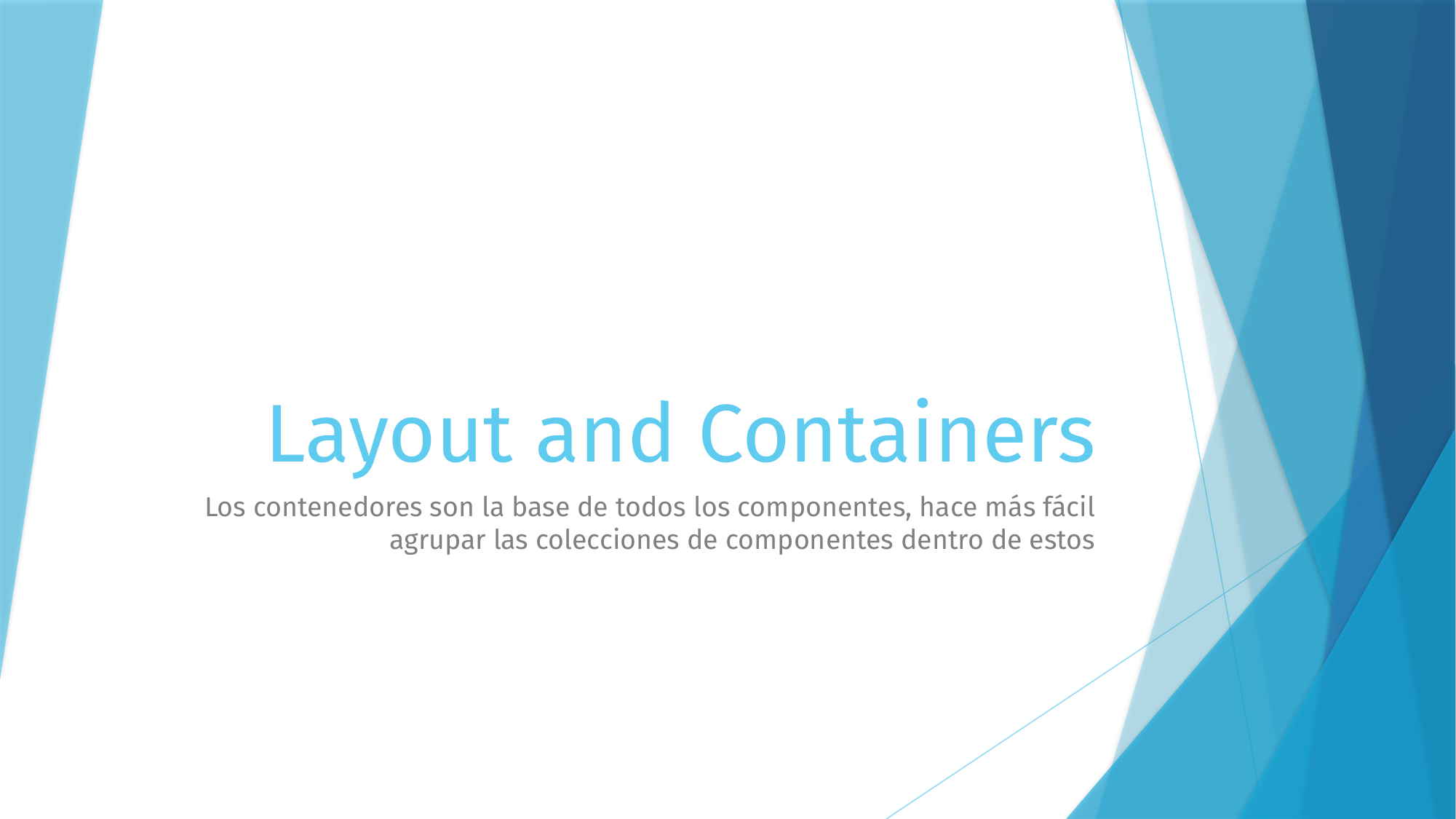

# Layout and Containers
Los contenedores son la base de todos los componentes, hace más fácil agrupar las colecciones de componentes dentro de estos